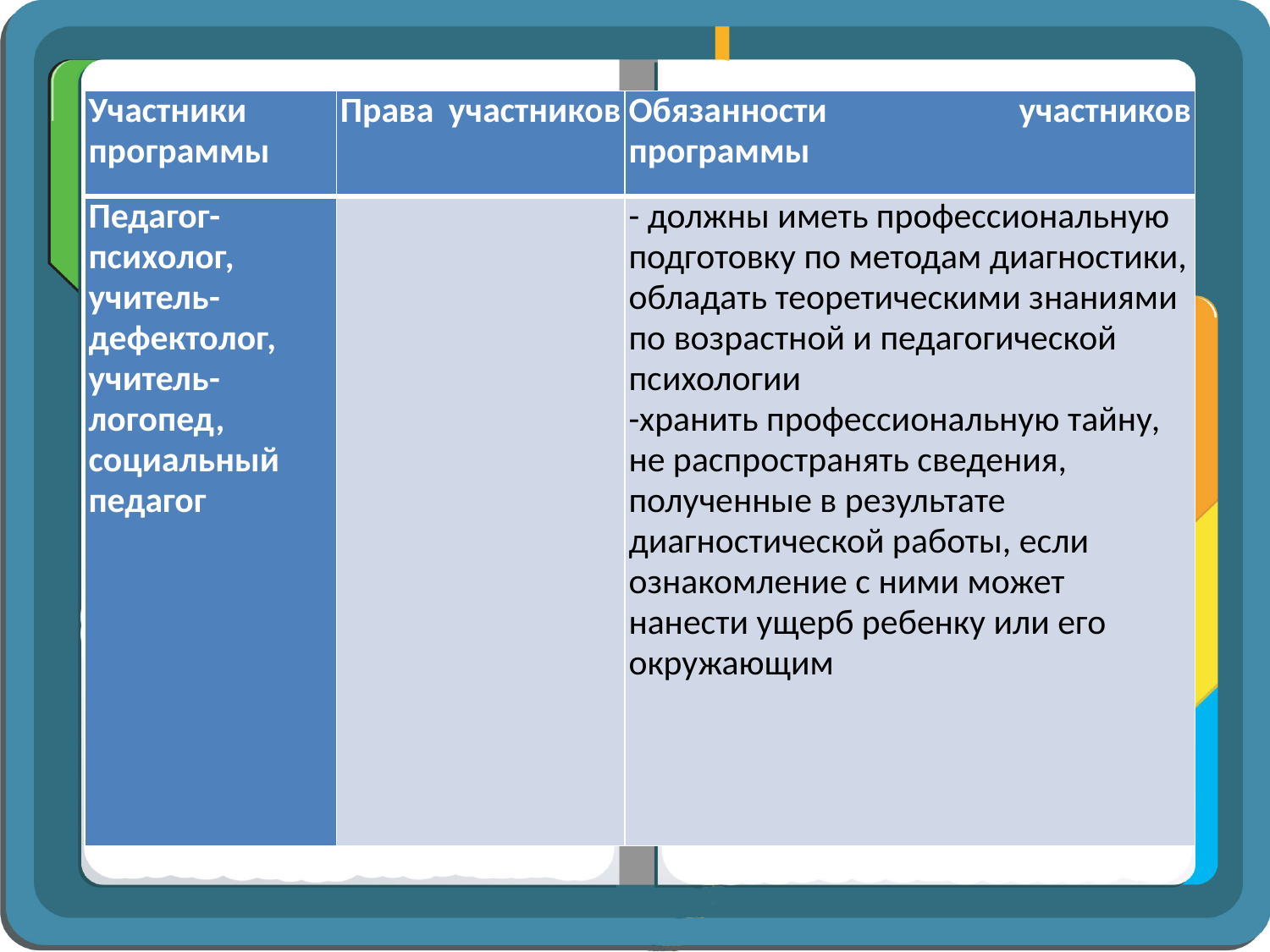

#
| Участники программы | Права участников | Обязанности участников программы |
| --- | --- | --- |
| Педагог-психолог, учитель-дефектолог, учитель-логопед, социальный педагог |  | - должны иметь профессиональную подготовку по методам диагностики, обладать теоретическими знани­ями по возрастной и педагогической психологии -хранить профессиональную тайну, не распространять сведения, полученные в результате диагностической работы, если ознакомление с ними может нанести ущерб ребенку или его окружающим |